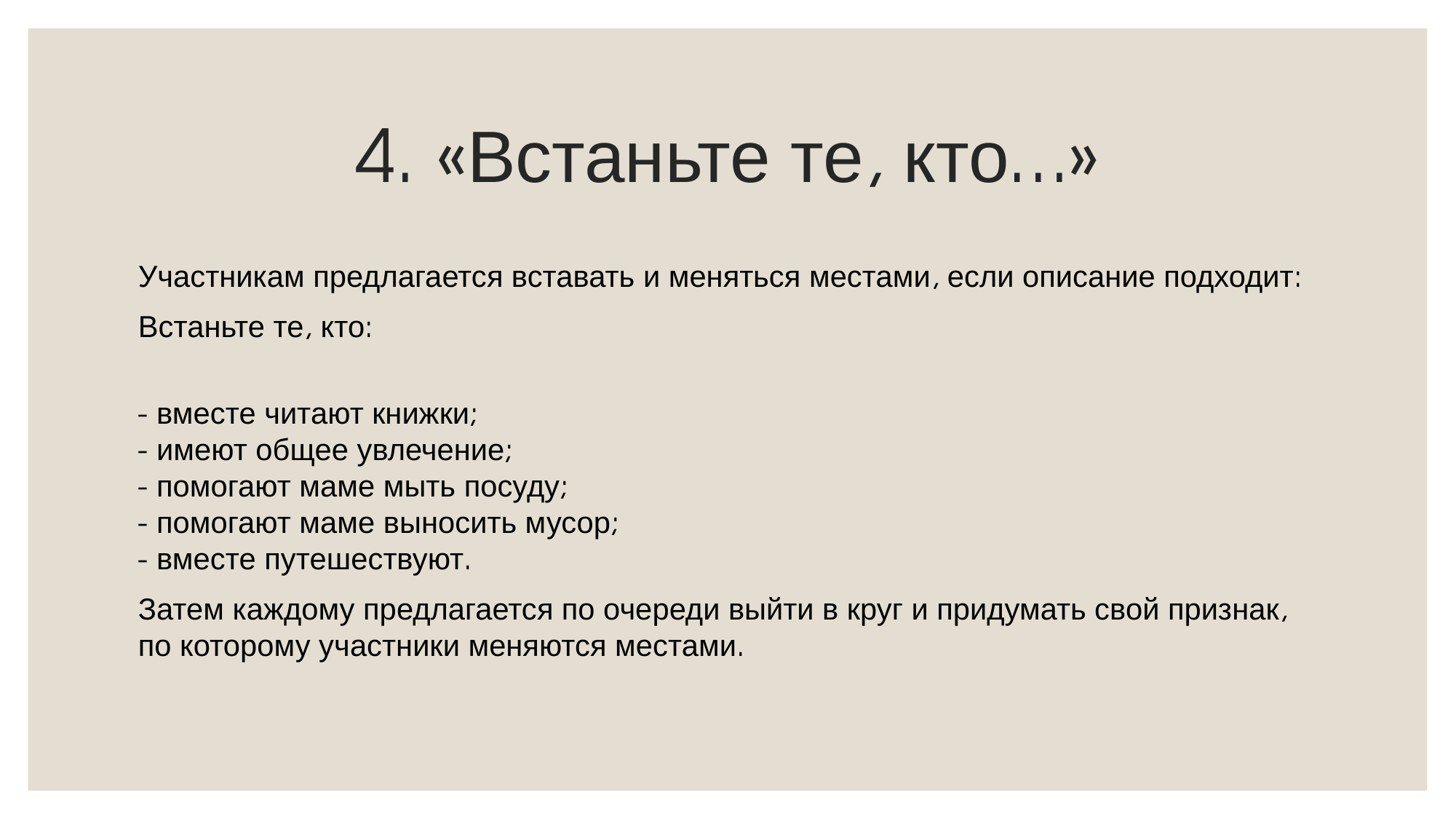

# 4. «Встаньте те, кто…»
Участникам предлагается вставать и меняться местами, если описание подходит:
Встаньте те, кто:
- вместе читают книжки;
- имеют общее увлечение;
- помогают маме мыть посуду;
- помогают маме выносить мусор;
- вместе путешествуют.
Затем каждому предлагается по очереди выйти в круг и придумать свой признак, по которому участники меняются местами.